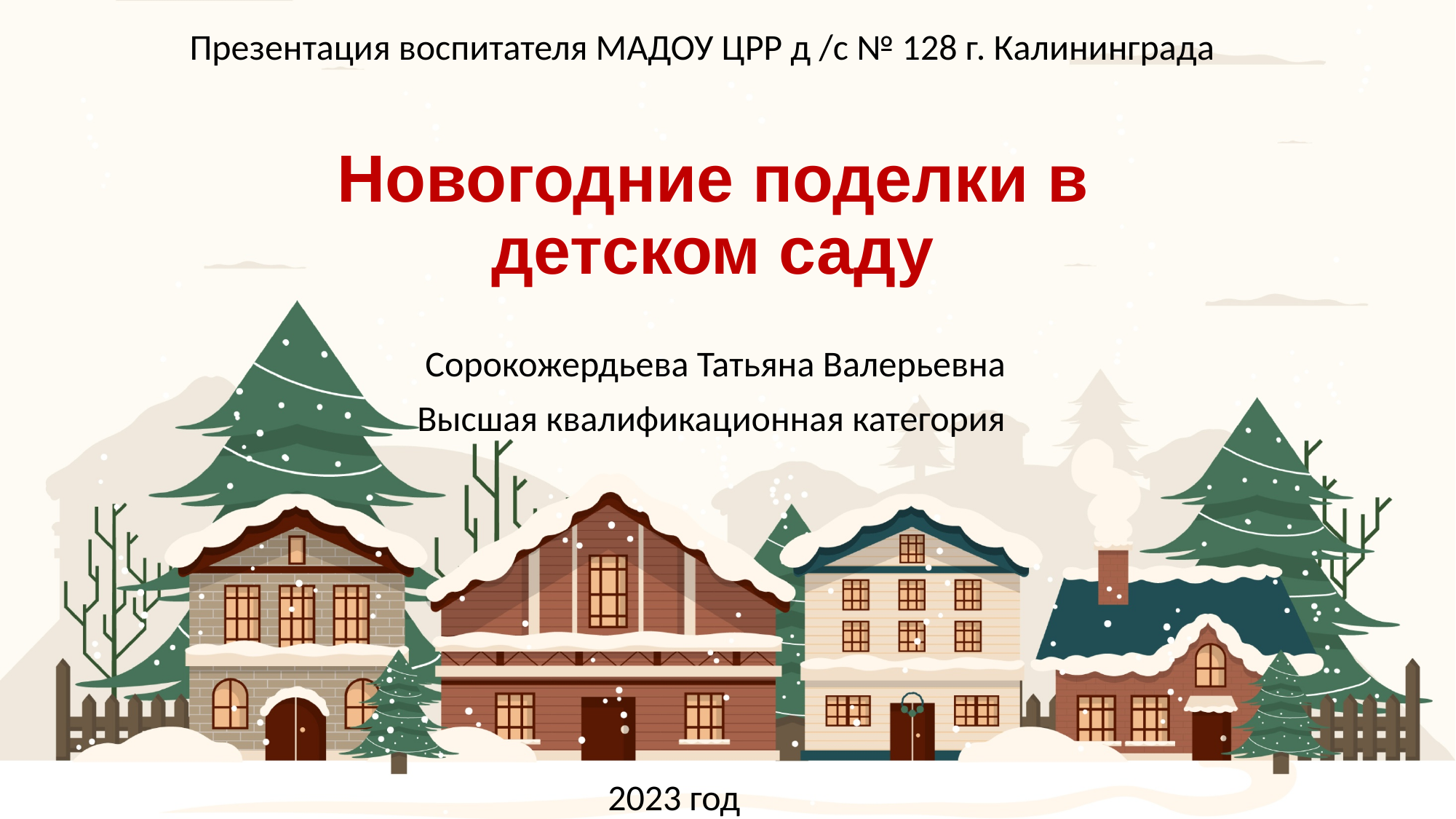

Презентация воспитателя МАДОУ ЦРР д /с № 128 г. Калининграда

# Новогодние поделки в детском саду
Сорокожердьева Татьяна Валерьевна
Высшая квалификационная категория
2023 год